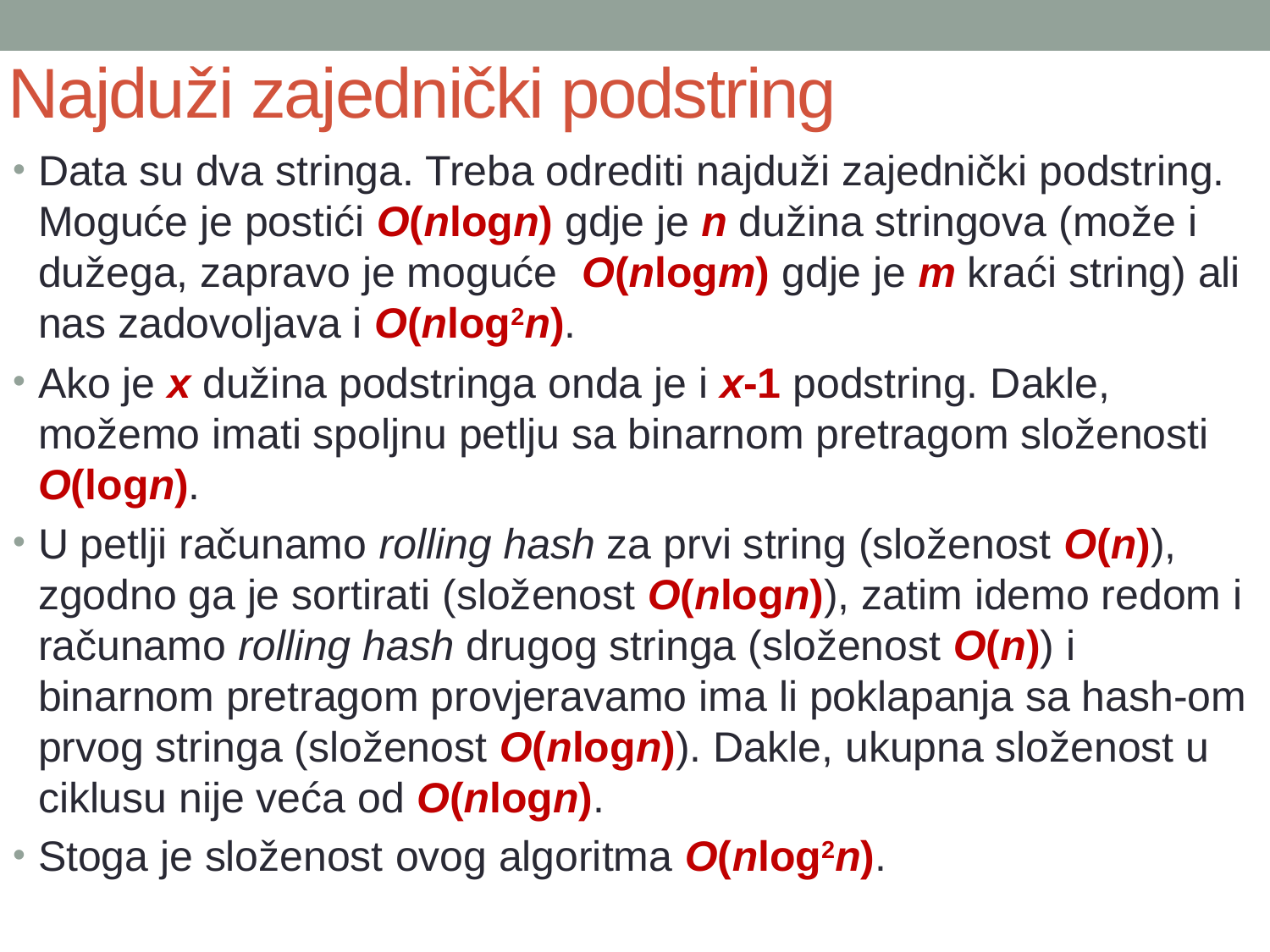

# Najduži zajednički podstring
Data su dva stringa. Treba odrediti najduži zajednički podstring. Moguće je postići O(nlogn) gdje je n dužina stringova (može i dužega, zapravo je moguće  O(nlogm) gdje je m kraći string) ali nas zadovoljava i O(nlog2n).
Ako je x dužina podstringa onda je i x-1 podstring. Dakle, možemo imati spoljnu petlju sa binarnom pretragom složenosti O(logn).
U petlji računamo rolling hash za prvi string (složenost O(n)), zgodno ga je sortirati (složenost O(nlogn)), zatim idemo redom i računamo rolling hash drugog stringa (složenost O(n)) i binarnom pretragom provjeravamo ima li poklapanja sa hash-om prvog stringa (složenost O(nlogn)). Dakle, ukupna složenost u ciklusu nije veća od O(nlogn).
Stoga je složenost ovog algoritma O(nlog2n).